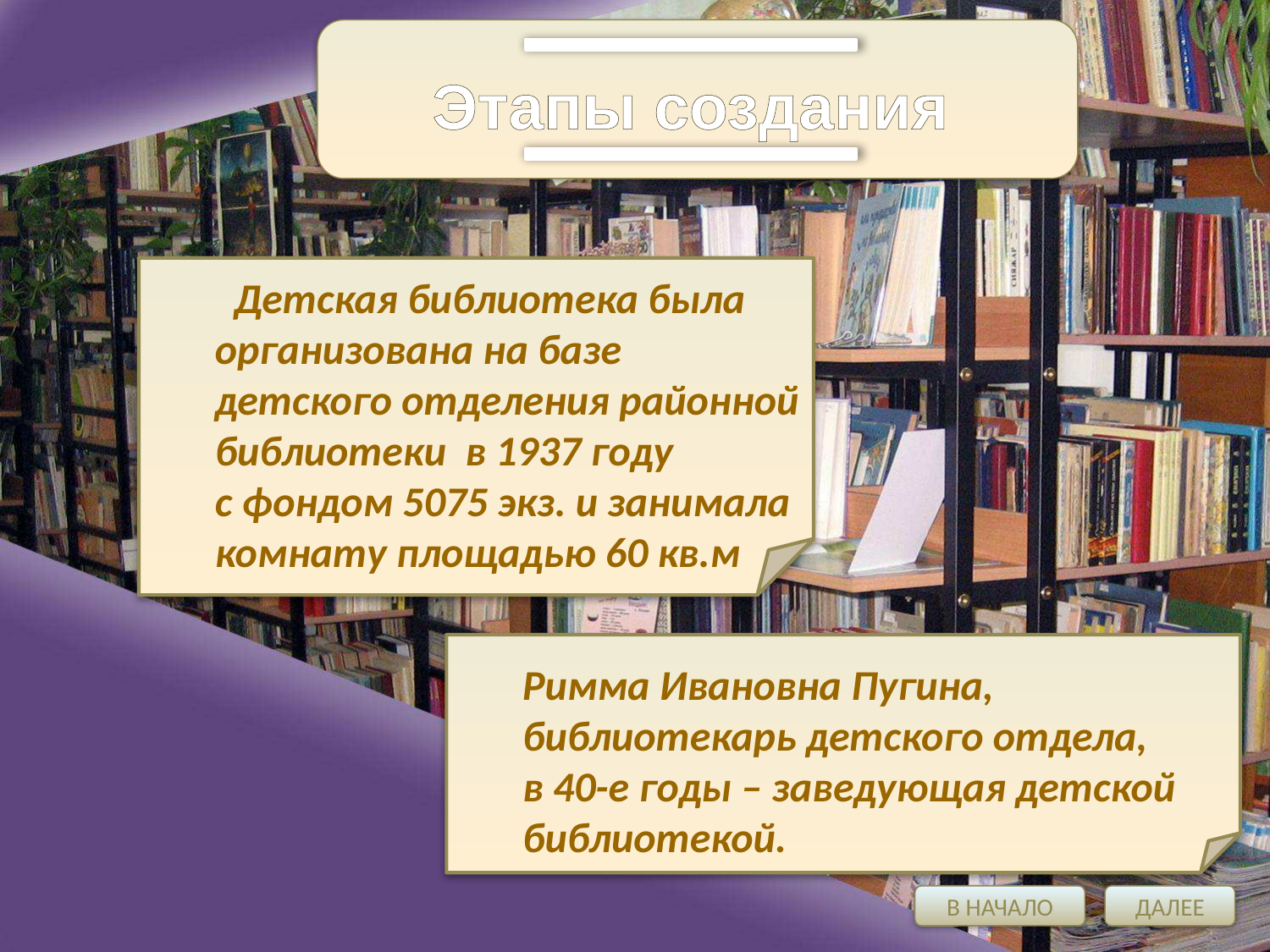

Этапы создания

  Детская библиотека была организована на базе детского отделения районной библиотеки  в 1937 году
с фондом 5075 экз. и занимала комнату площадью 60 кв.м
#

Римма Ивановна Пугина,
библиотекарь детского отдела,
в 40-е годы – заведующая детской библиотекой.
В НАЧАЛО
ДАЛЕЕ